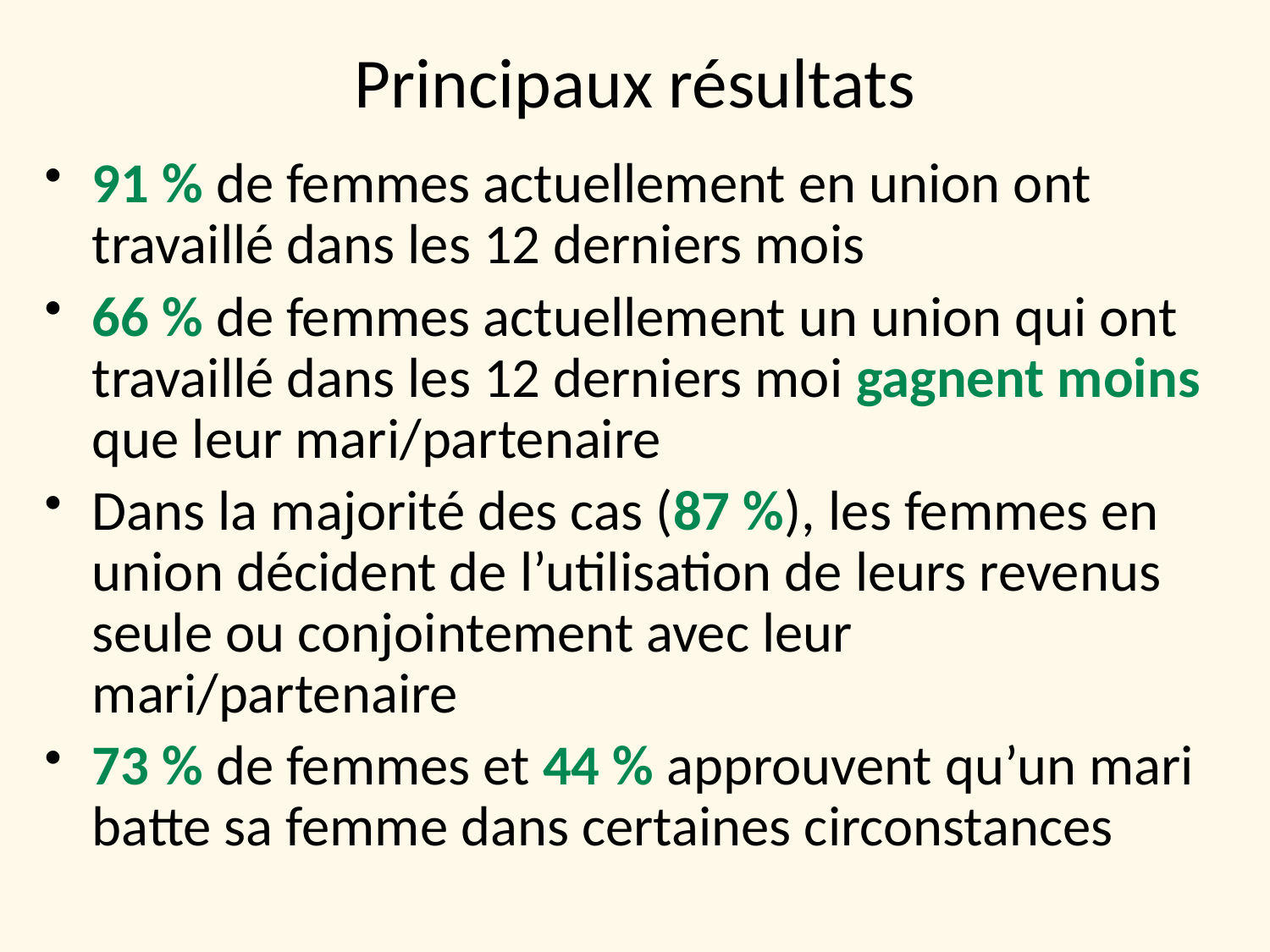

# Principaux résultats
91 % de femmes actuellement en union ont travaillé dans les 12 derniers mois
66 % de femmes actuellement un union qui ont travaillé dans les 12 derniers moi gagnent moins que leur mari/partenaire
Dans la majorité des cas (87 %), les femmes en union décident de l’utilisation de leurs revenus seule ou conjointement avec leur mari/partenaire
73 % de femmes et 44 % approuvent qu’un mari batte sa femme dans certaines circonstances